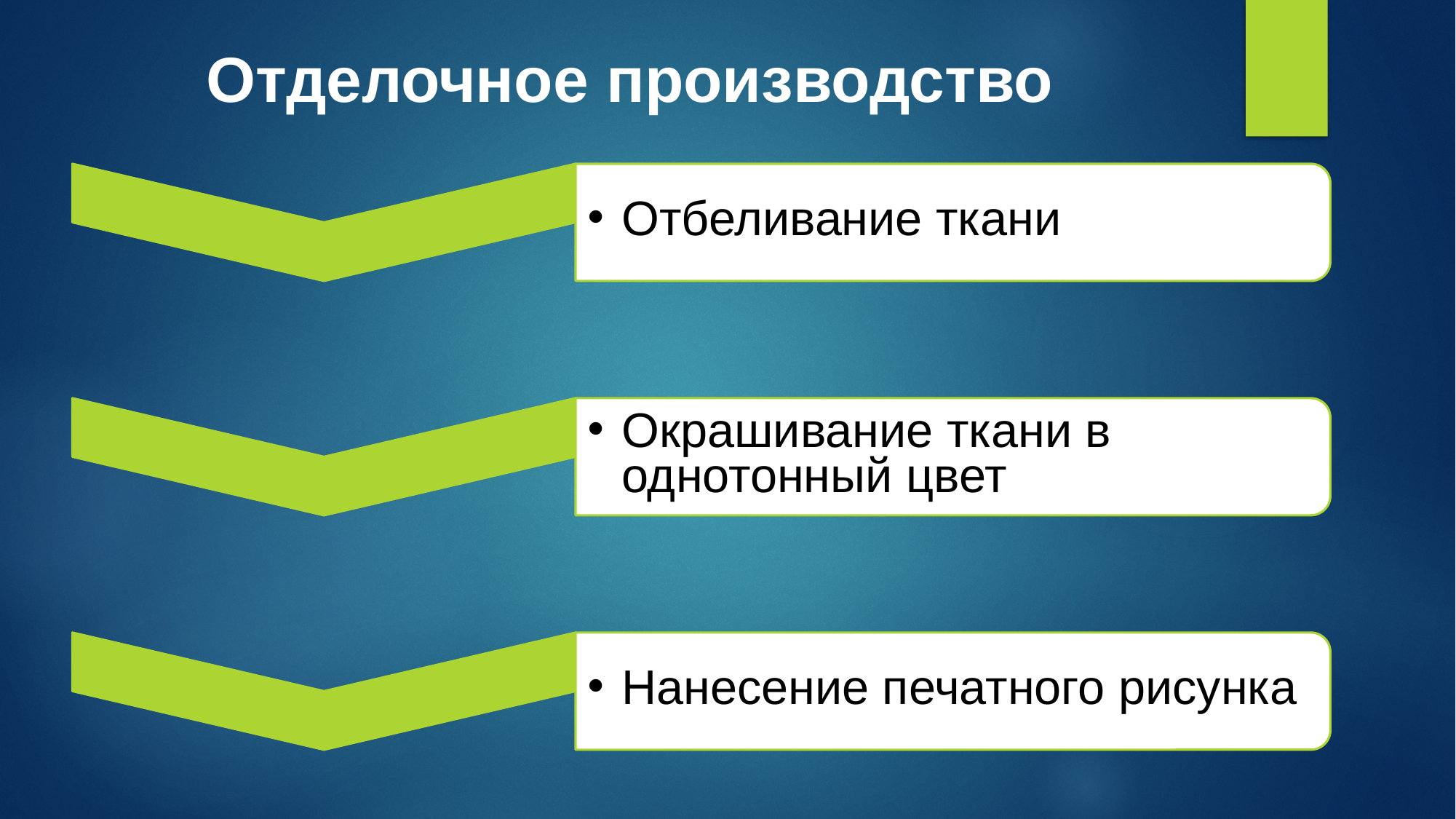

# Отделочное производство
Отбеливание ткани
Окрашивание ткани в однотонный цвет
Нанесение печатного рисунка